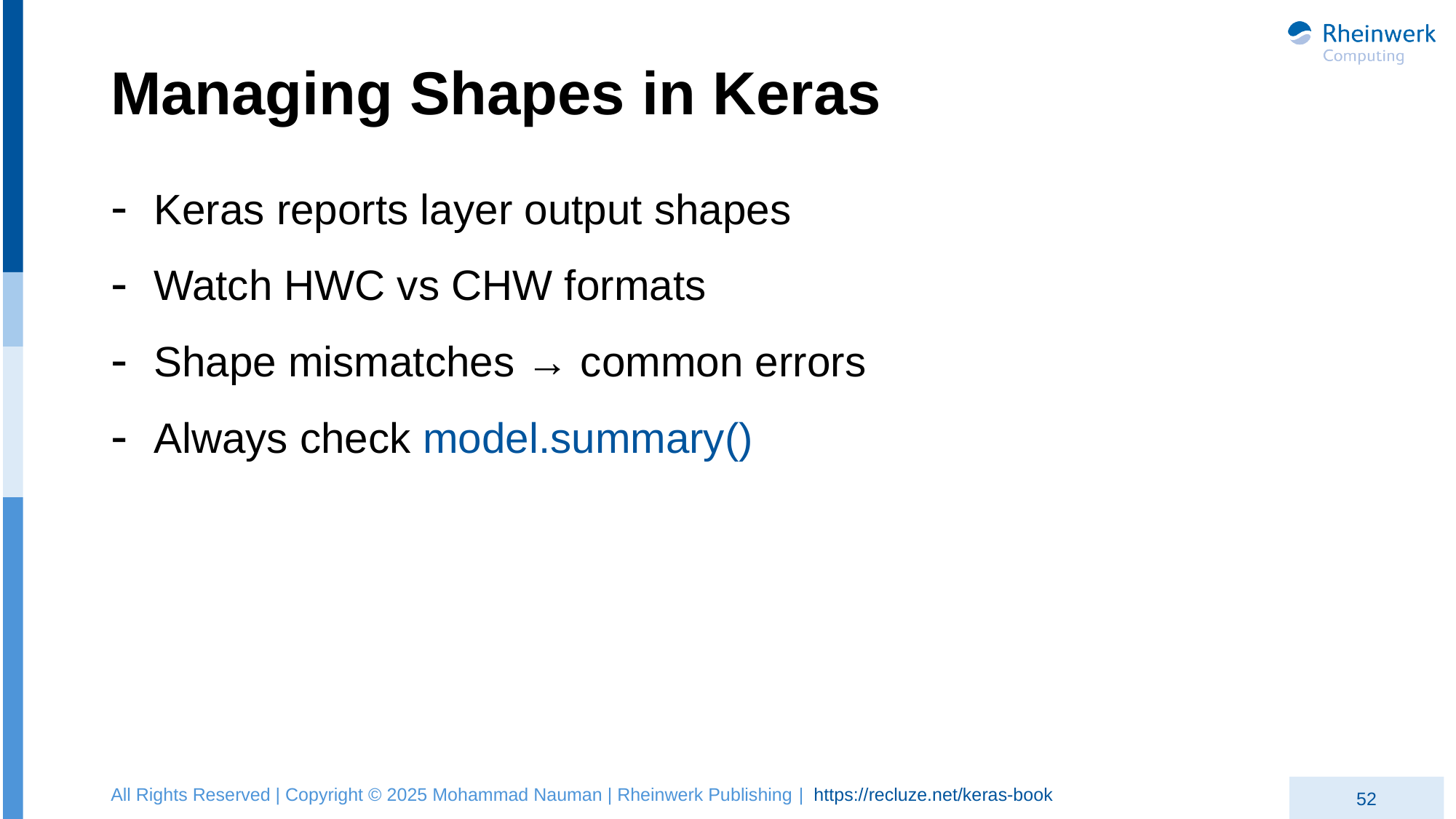

# Managing Shapes in Keras
Keras reports layer output shapes
Watch HWC vs CHW formats
Shape mismatches → common errors
Always check model.summary()